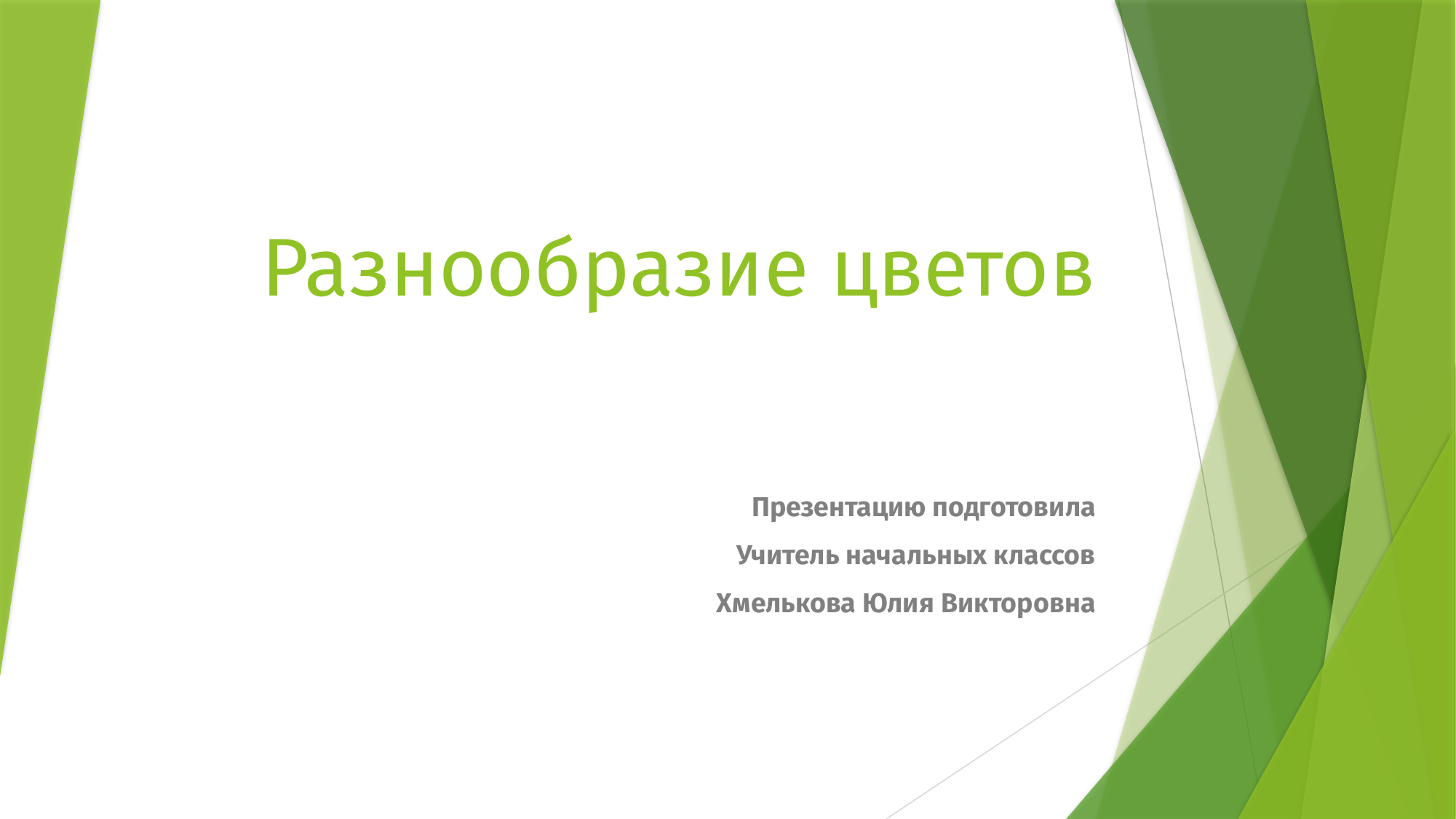

# Разнообразие цветов
Презентацию подготовила
Учитель начальных классов
Хмелькова Юлия Викторовна